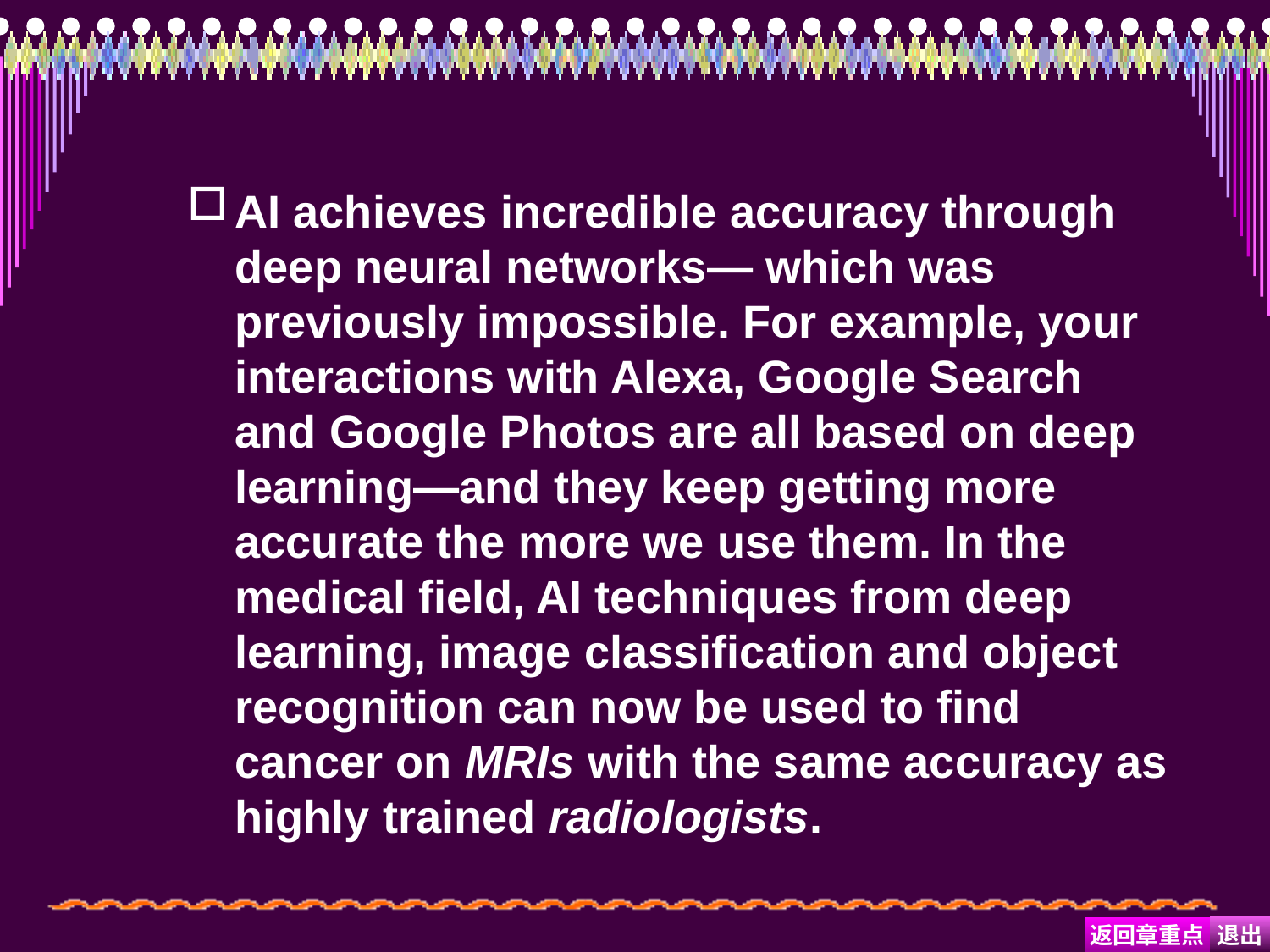

#
AI achieves incredible accuracy through deep neural networks— which was previously impossible. For example, your interactions with Alexa, Google Search and Google Photos are all based on deep learning—and they keep getting more accurate the more we use them. In the medical field, AI techniques from deep learning, image classification and object recognition can now be used to find cancer on MRIs with the same accuracy as highly trained radiologists.